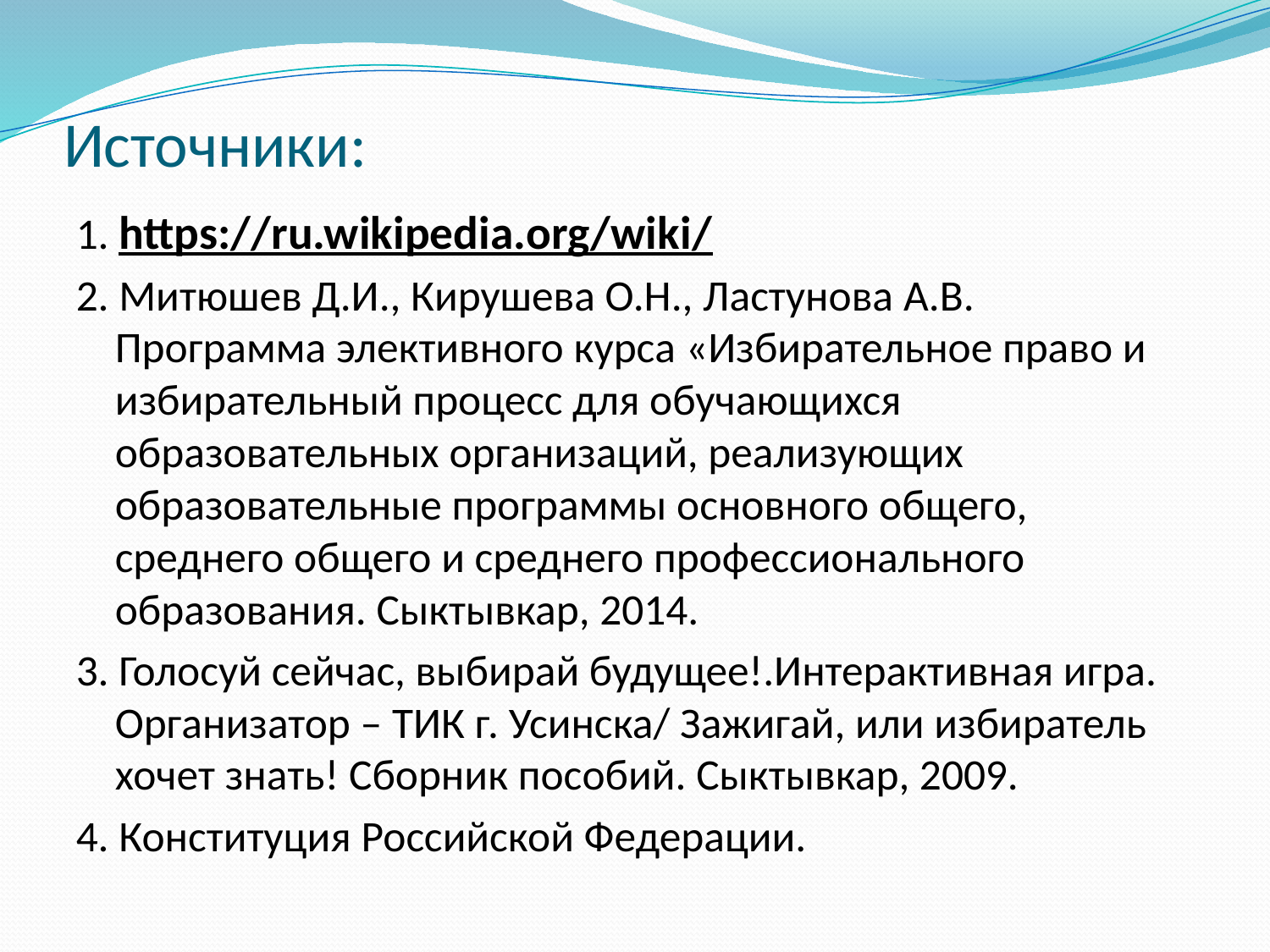

# Источники:
1. https://ru.wikipedia.org/wiki/
2. Митюшев Д.И., Кирушева О.Н., Ластунова А.В. Программа элективного курса «Избирательное право и избирательный процесс для обучающихся образовательных организаций, реализующих образовательные программы основного общего, среднего общего и среднего профессионального образования. Сыктывкар, 2014.
3. Голосуй сейчас, выбирай будущее!.Интерактивная игра. Организатор – ТИК г. Усинска/ Зажигай, или избиратель хочет знать! Сборник пособий. Сыктывкар, 2009.
4. Конституция Российской Федерации.